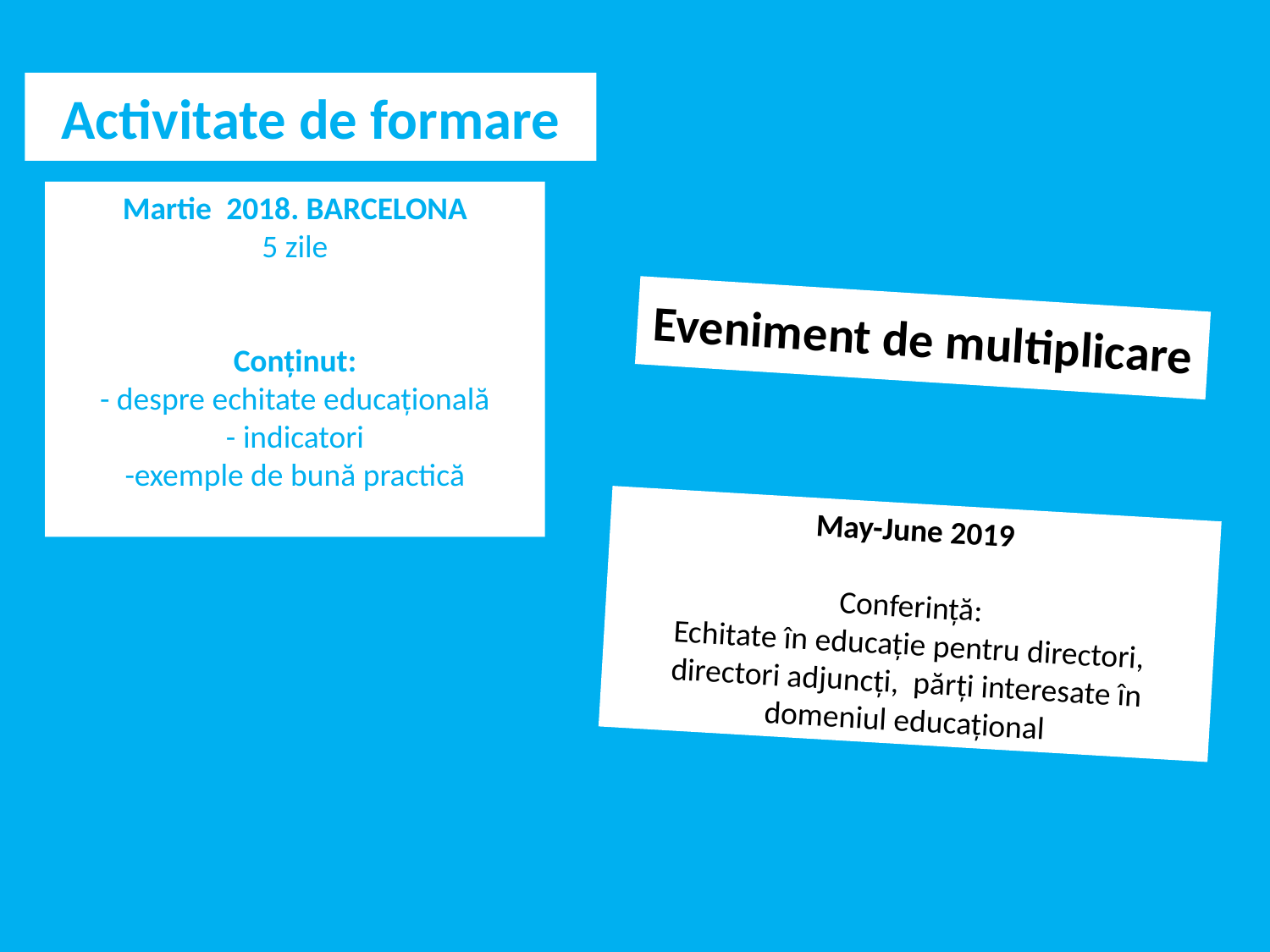

# Activitate de formare
Martie  2018. BARCELONA
5 zile

Conținut:
- despre echitate educațională
- indicatori
-exemple de bună practică

Eveniment de multiplicare
May-June 2019

Conferință:
Echitate în educație pentru directori, directori adjuncți,  părți interesate în domeniul educațional